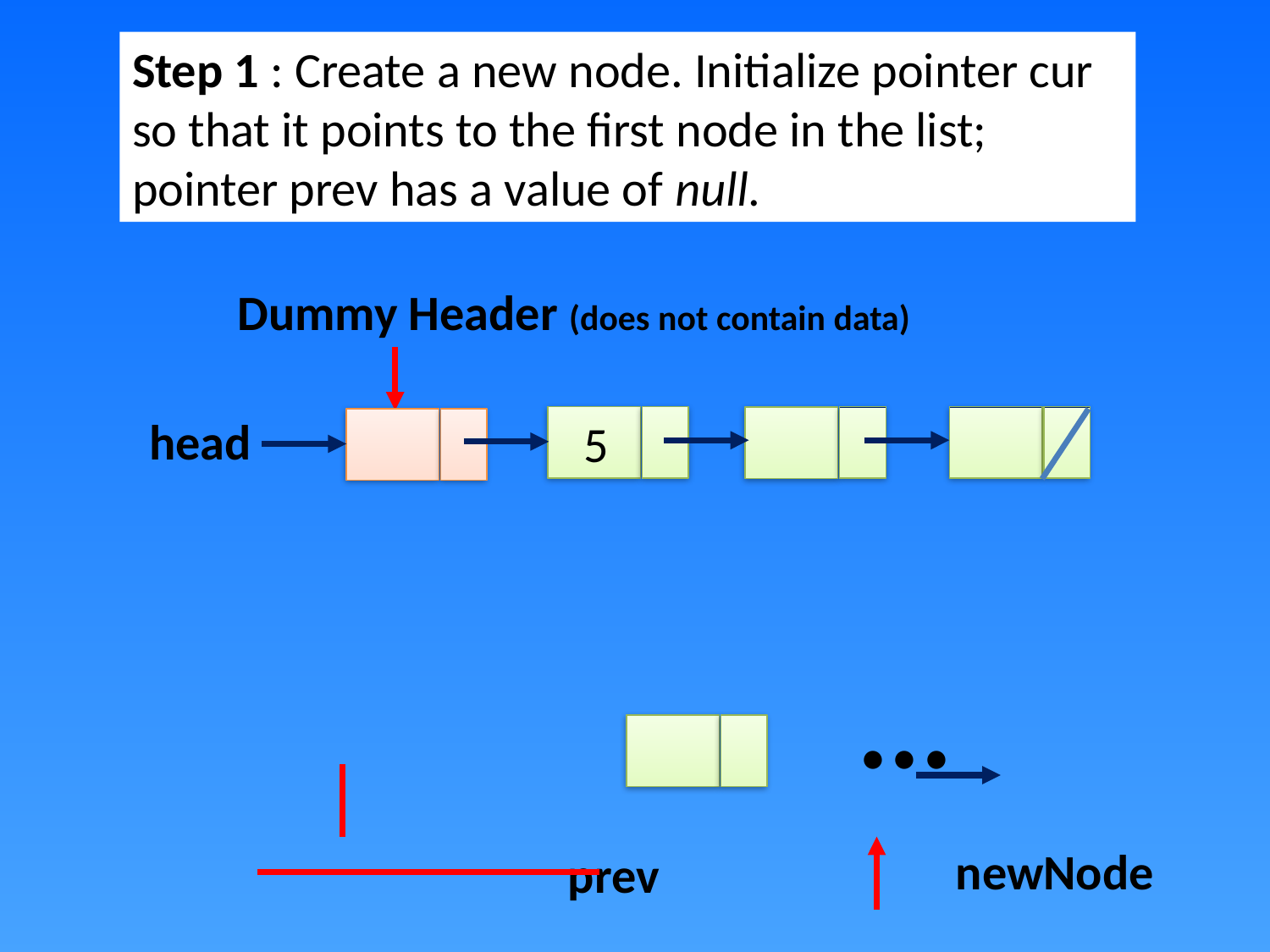

Step 1 : Create a new node. Initialize pointer cur so that it points to the first node in the list; pointer prev has a value of null.

Dummy Header (does not contain data)
head

5

···

newNode
prev